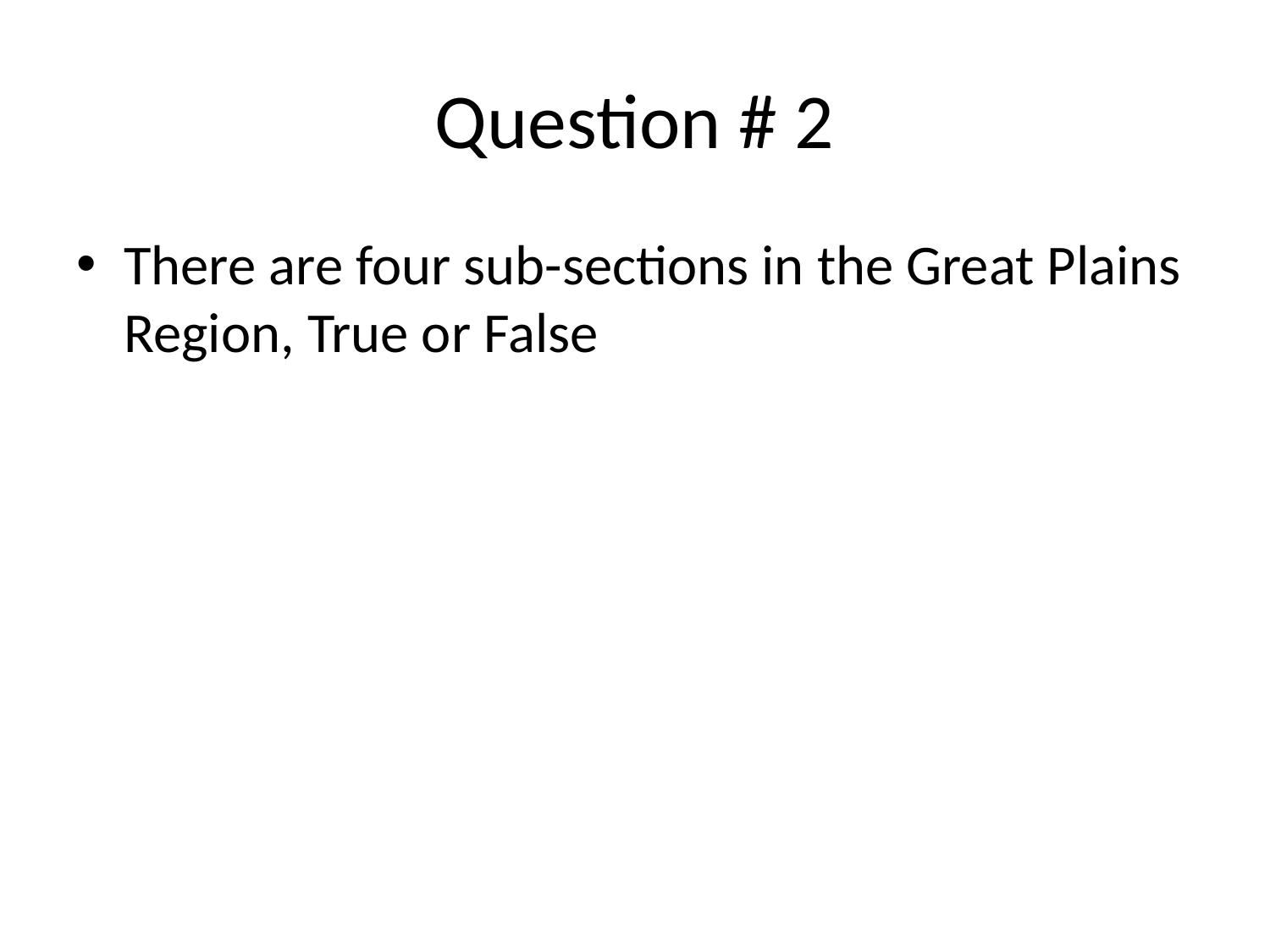

# Question # 2
There are four sub-sections in the Great Plains Region, True or False